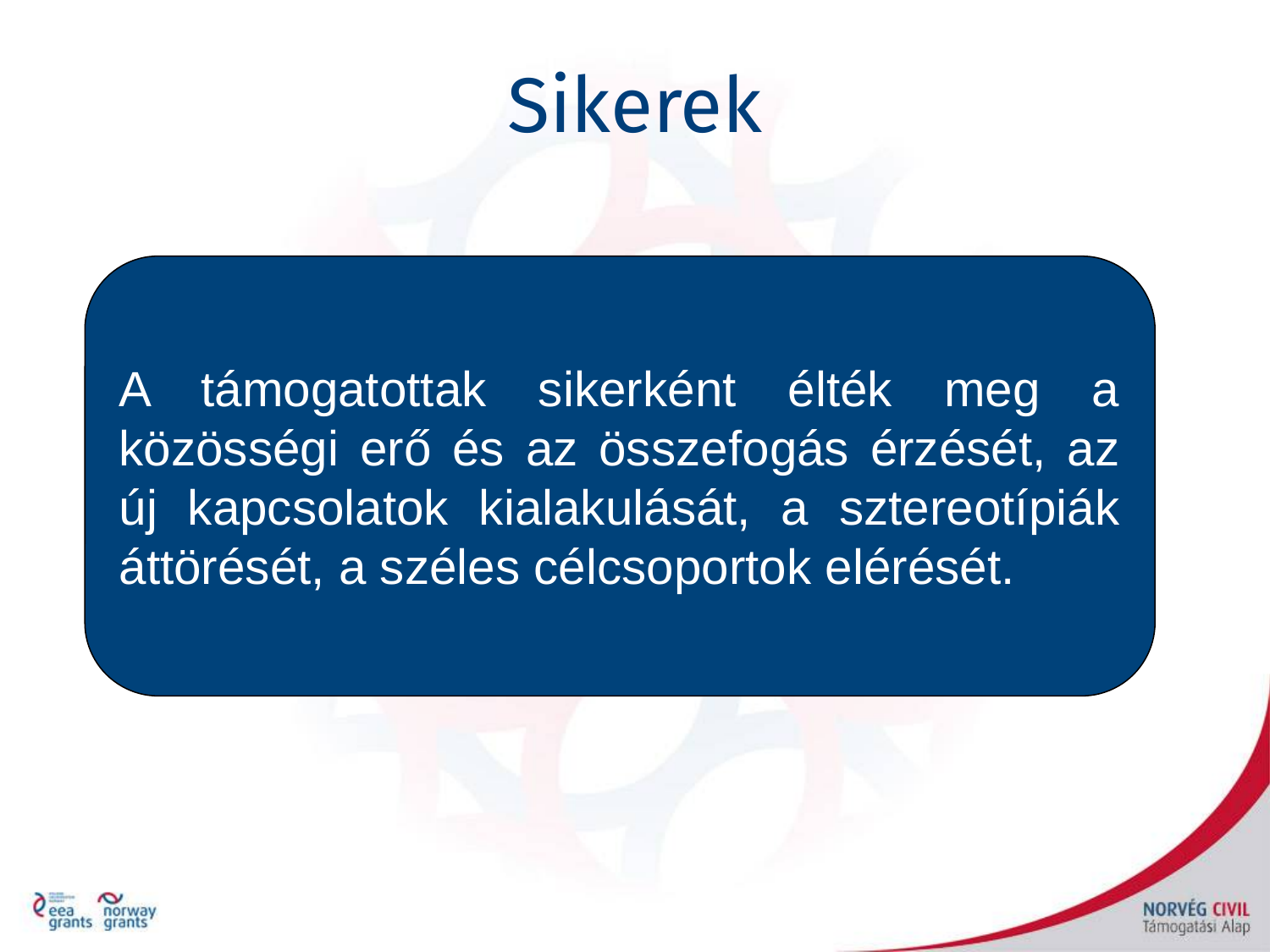

Sikerek
A támogatottak sikerként élték meg a közösségi erő és az összefogás érzését, az új kapcsolatok kialakulását, a sztereotípiák áttörését, a széles célcsoportok elérését.